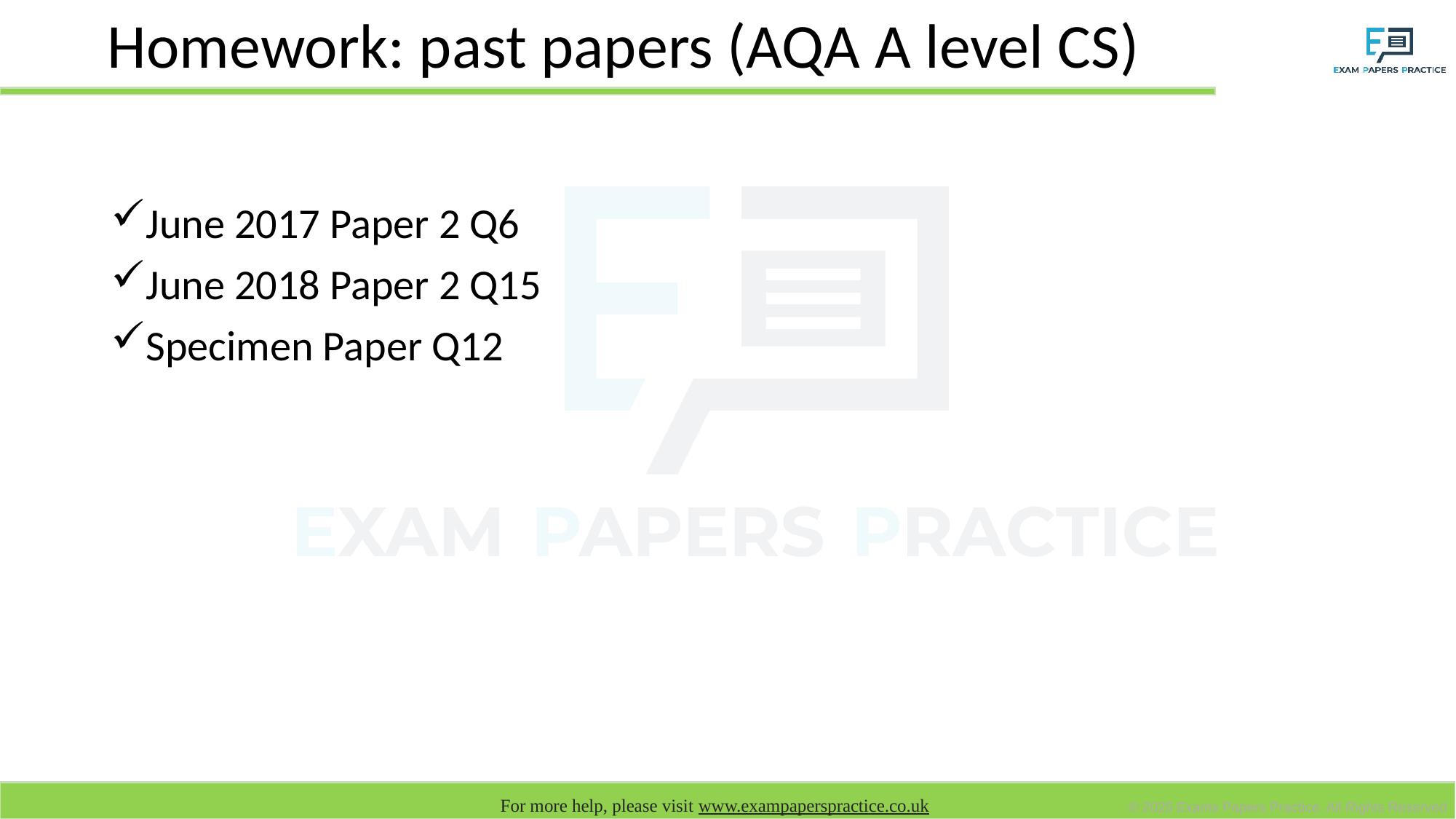

# Homework: past papers (AQA A level CS)
June 2017 Paper 2 Q6
June 2018 Paper 2 Q15
Specimen Paper Q12